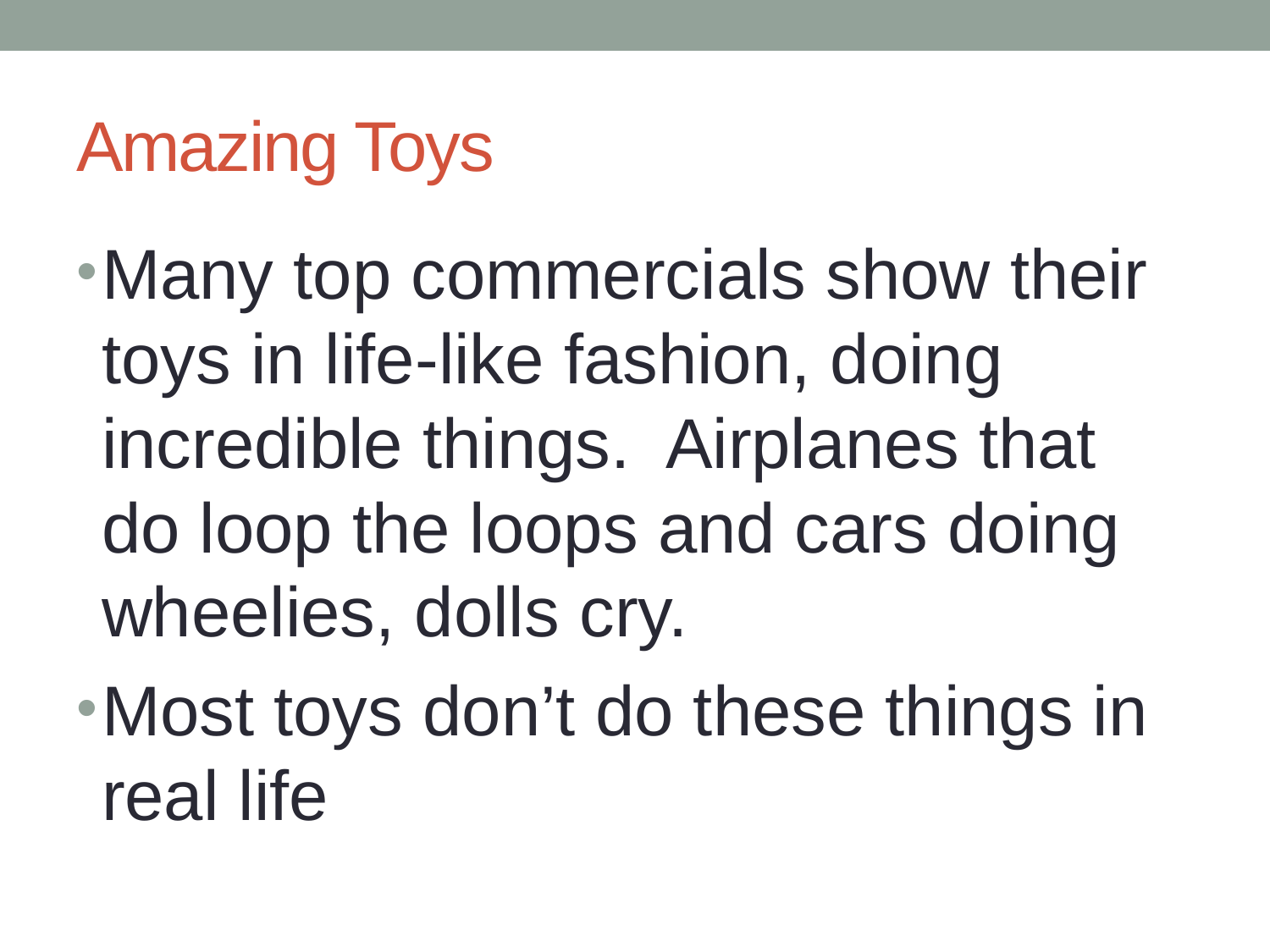

# Amazing Toys
Many top commercials show their toys in life-like fashion, doing incredible things.  Airplanes that do loop the loops and cars doing wheelies, dolls cry.
Most toys don’t do these things in real life